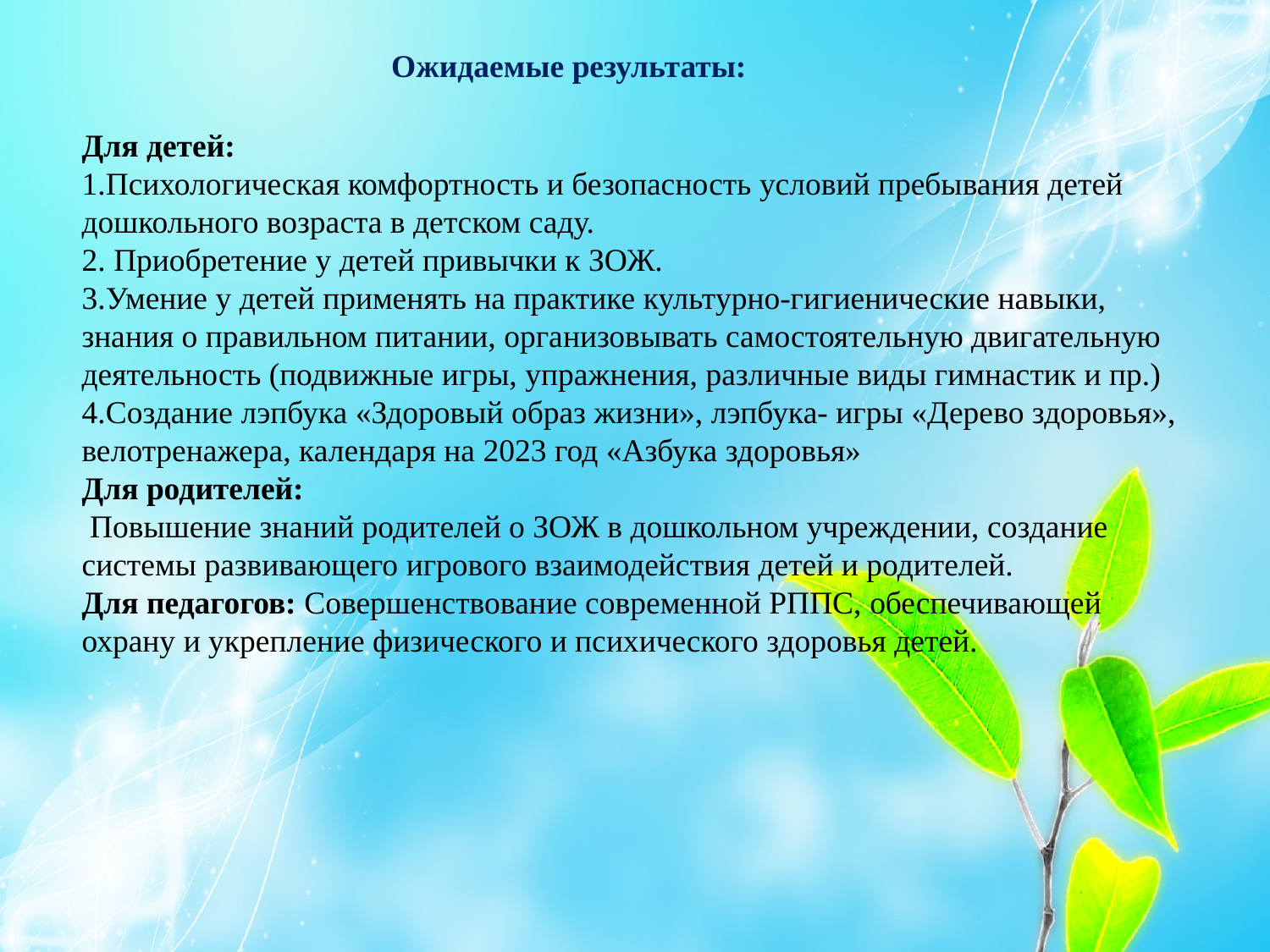

Ожидаемые результаты:
Для детей:
1.Психологическая комфортность и безопасность условий пребывания детей дошкольного возраста в детском саду.
2. Приобретение у детей привычки к ЗОЖ.
3.Умение у детей применять на практике культурно-гигиенические навыки, знания о правильном питании, организовывать самостоятельную двигательную деятельность (подвижные игры, упражнения, различные виды гимнастик и пр.)
4.Создание лэпбука «Здоровый образ жизни», лэпбука- игры «Дерево здоровья», велотренажера, календаря на 2023 год «Азбука здоровья»
Для родителей:
 Повышение знаний родителей о ЗОЖ в дошкольном учреждении, создание системы развивающего игрового взаимодействия детей и родителей.
Для педагогов: Совершенствование современной РППС, обеспечивающей охрану и укрепление физического и психического здоровья детей.